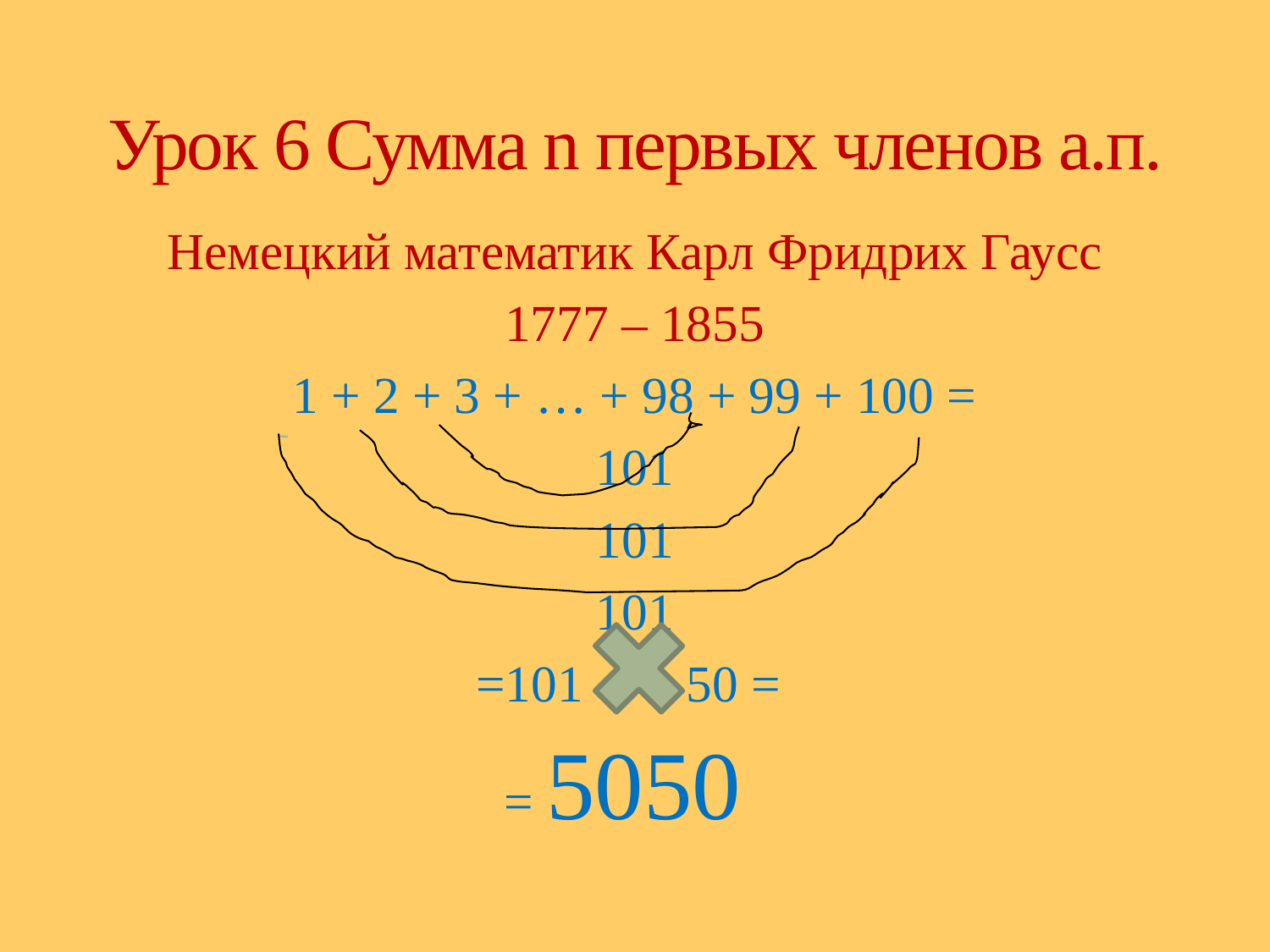

# Урок 6 Сумма n первых членов а.п.
Немецкий математик Карл Фридрих Гаусс
1777 – 1855
1 + 2 + 3 + … + 98 + 99 + 100 =
101
101
101
=101        50 =
= 5050